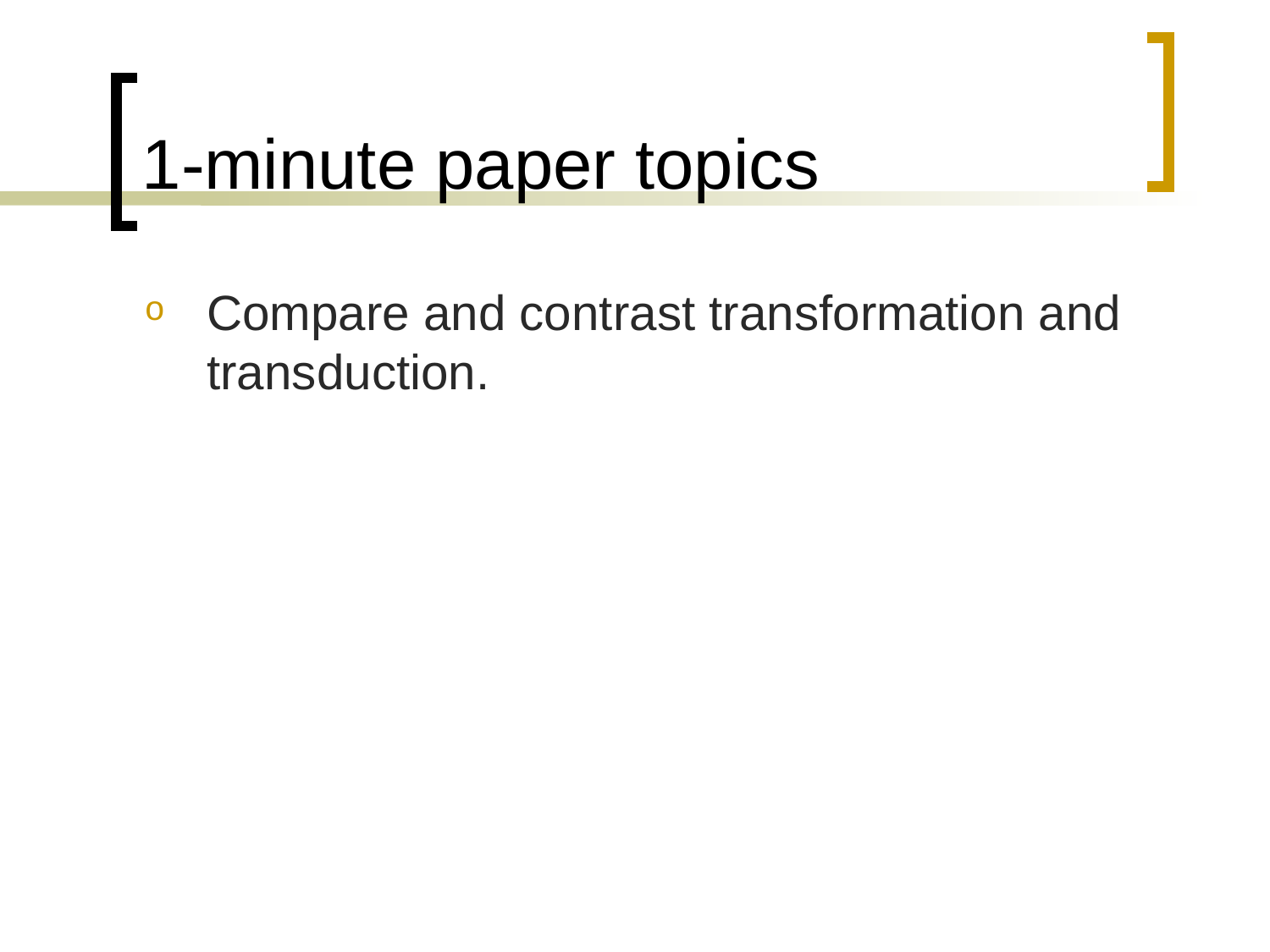

# 1-minute paper topics
Compare and contrast transformation and transduction.